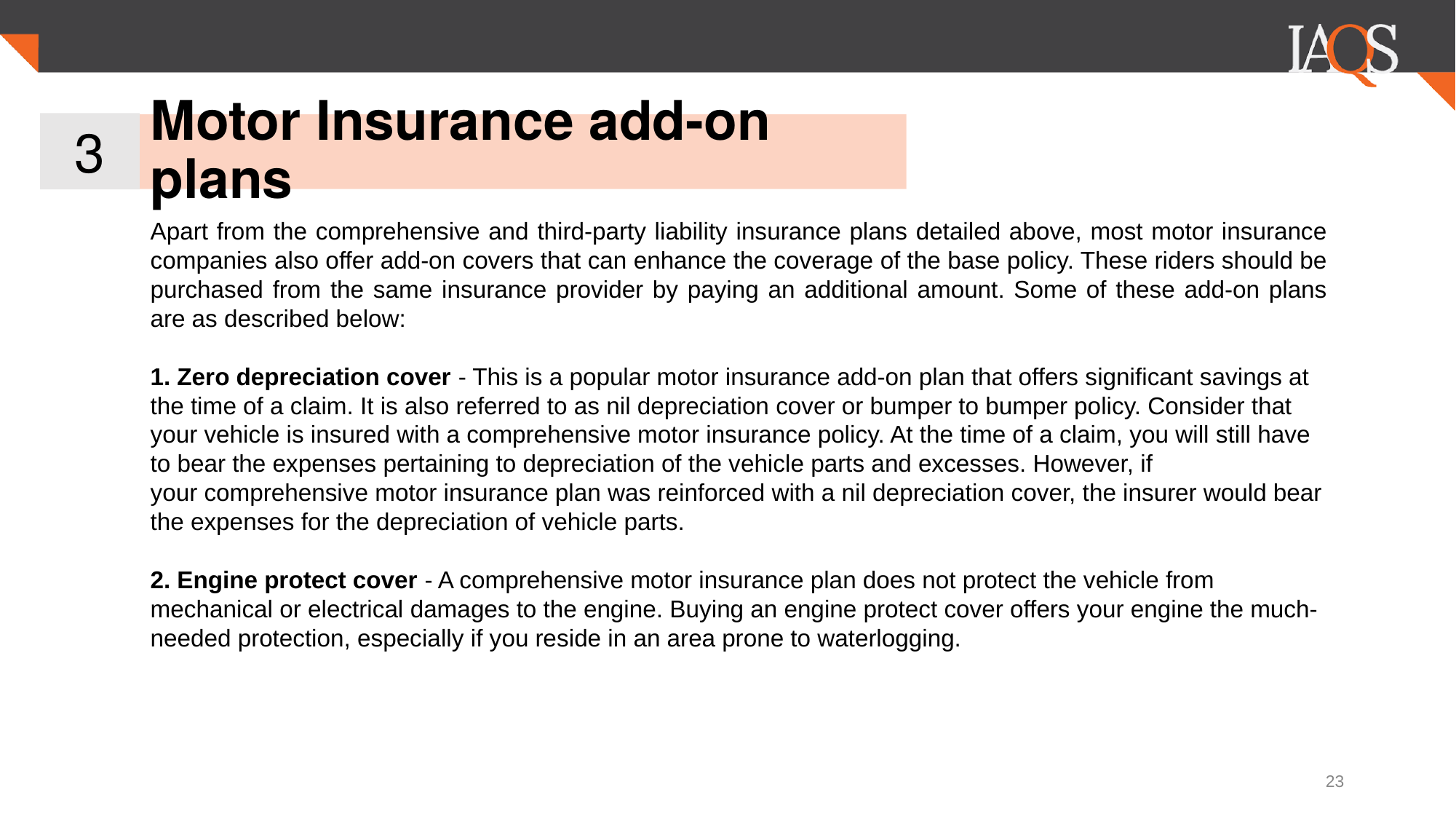

3
# Motor Insurance add-on plans
Apart from the comprehensive and third-party liability insurance plans detailed above, most motor insurance companies also offer add-on covers that can enhance the coverage of the base policy. These riders should be purchased from the same insurance provider by paying an additional amount. Some of these add-on plans are as described below:

1. Zero depreciation cover - This is a popular motor insurance add-on plan that offers significant savings at the time of a claim. It is also referred to as nil depreciation cover or bumper to bumper policy. Consider that your vehicle is insured with a comprehensive motor insurance policy. At the time of a claim, you will still have to bear the expenses pertaining to depreciation of the vehicle parts and excesses. However, if your comprehensive motor insurance plan was reinforced with a nil depreciation cover, the insurer would bear the expenses for the depreciation of vehicle parts.

2. Engine protect cover - A comprehensive motor insurance plan does not protect the vehicle from mechanical or electrical damages to the engine. Buying an engine protect cover offers your engine the much-needed protection, especially if you reside in an area prone to waterlogging.

23